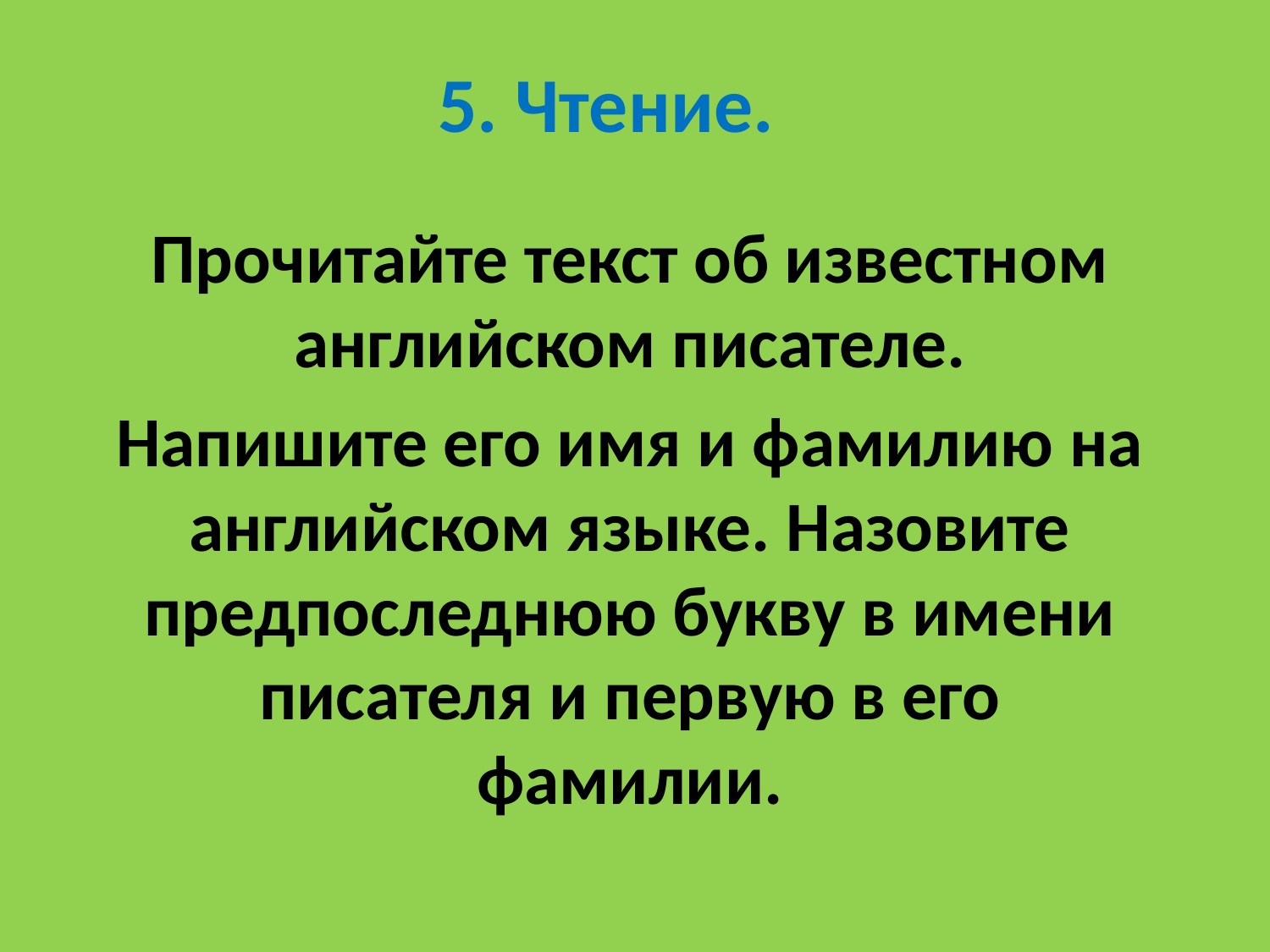

# 5. Чтение.
Прочитайте текст об известном английском писателе.
Напишите его имя и фамилию на английском языке. Назовите предпоследнюю букву в имени писателя и первую в его фамилии.